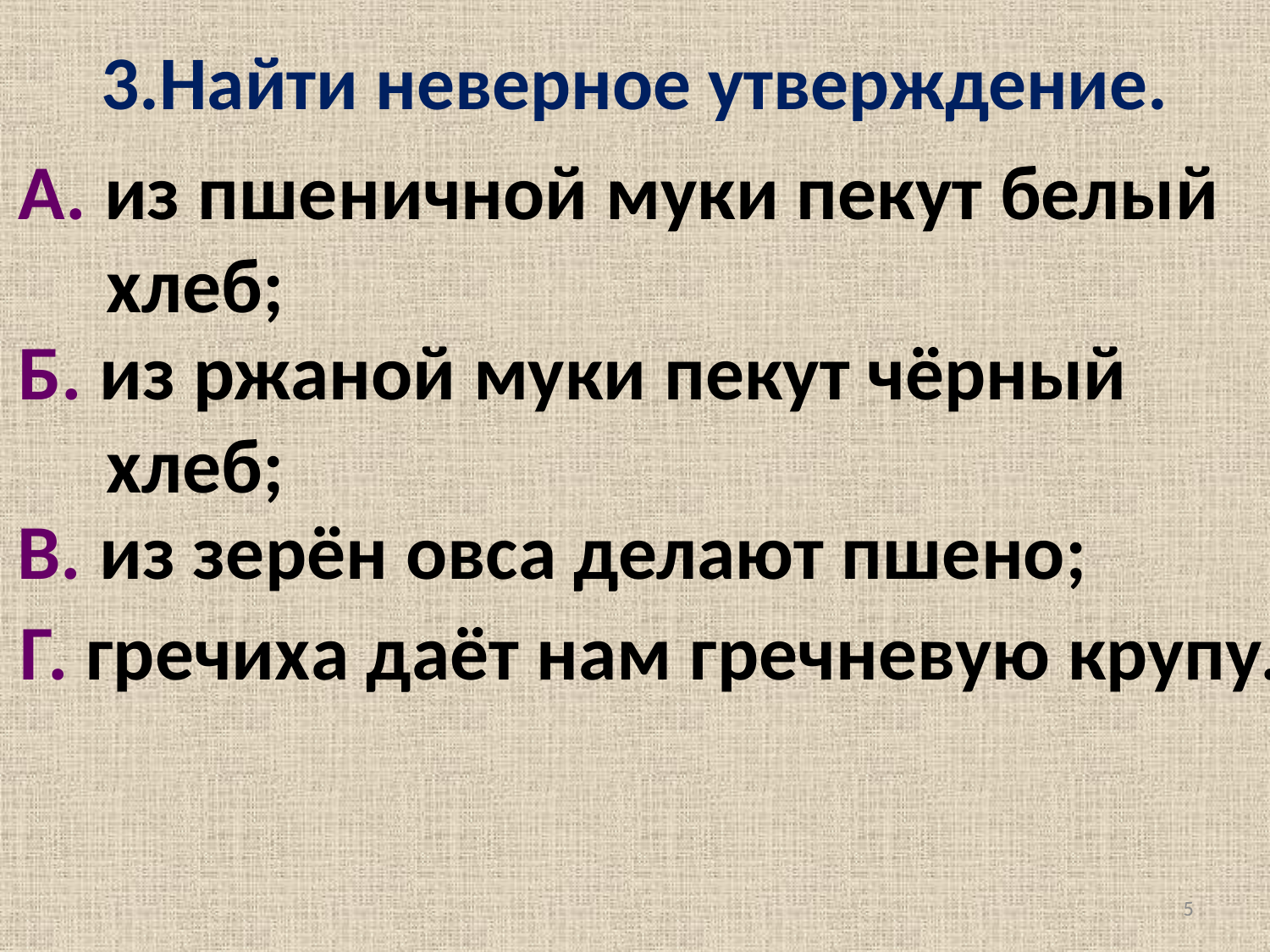

3.Найти неверное утверждение.
А. из пшеничной муки пекут белый
     хлеб;
Б. из ржаной муки пекут чёрный
     хлеб;
В. из зерён овса делают пшено;
Г. гречиха даёт нам гречневую крупу.
5